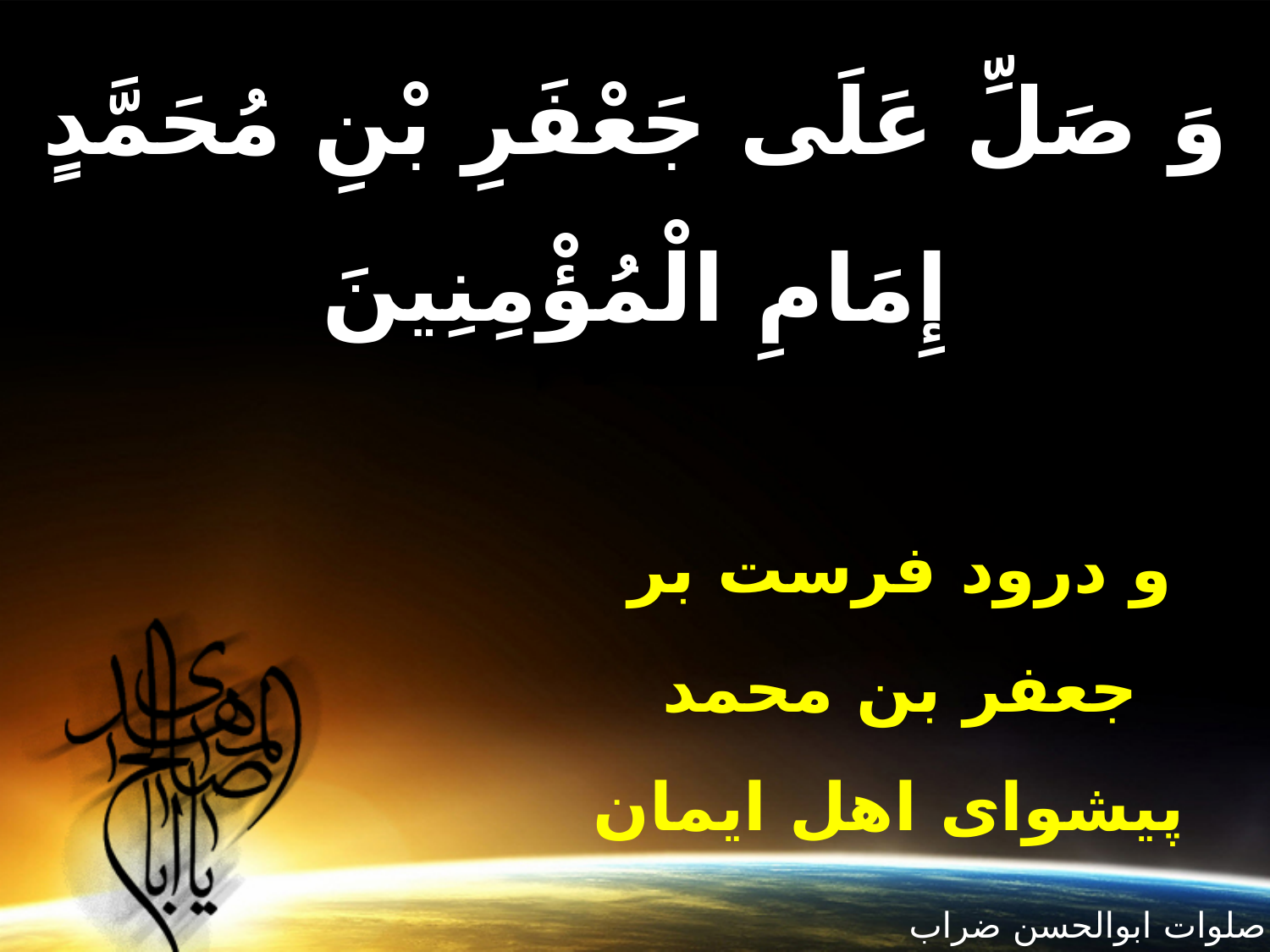

وَ صَلِّ عَلَى جَعْفَرِ بْنِ مُحَمَّدٍ
إِمَامِ الْمُؤْمِنِينَ
و درود فرست بر
جعفر بن محمد
پيشواى اهل ايمان